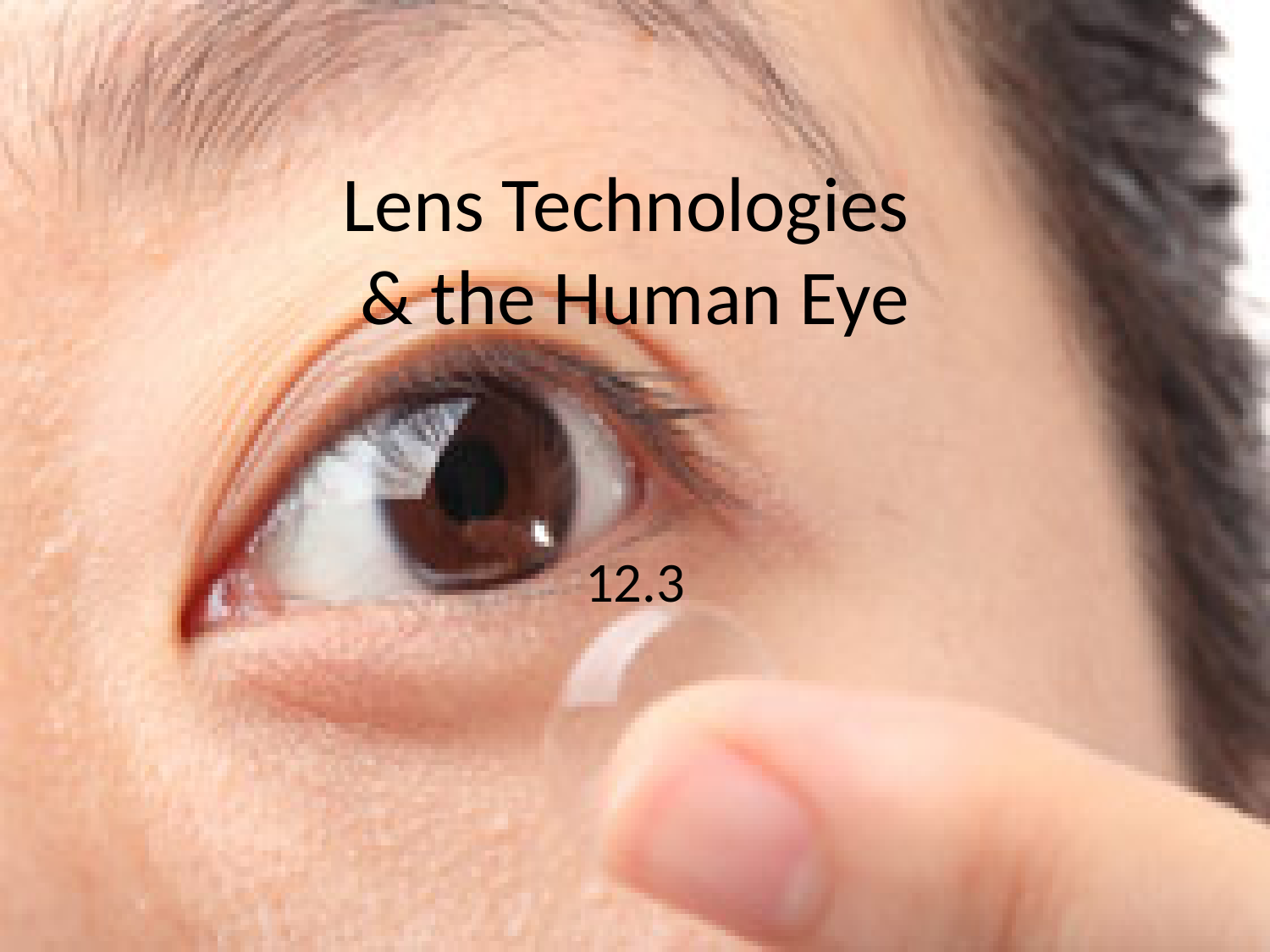

# Lens Technologies & the Human Eye
12.3